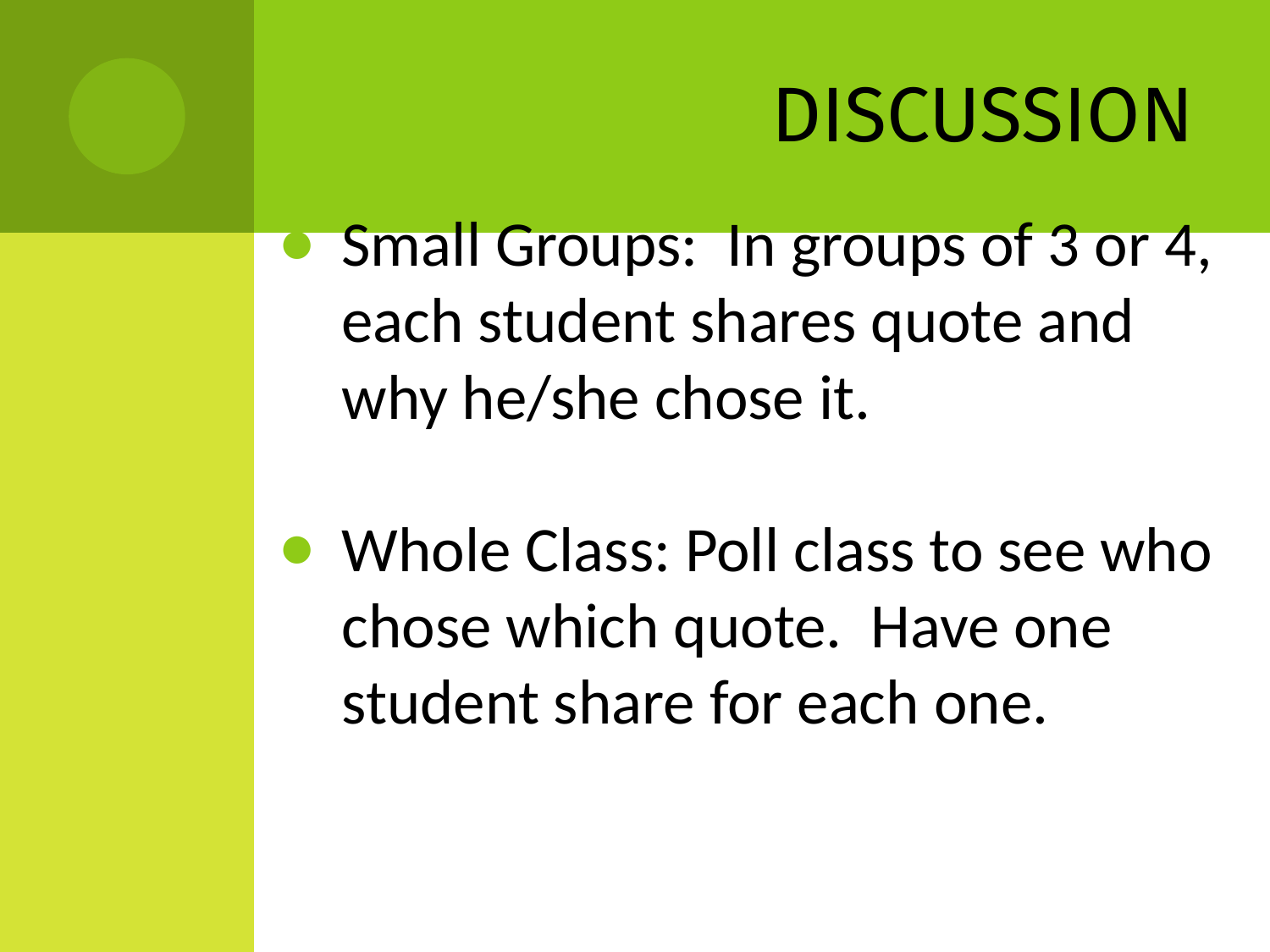

# Discussion
Small Groups:  In groups of 3 or 4, each student shares quote and why he/she chose it.

Whole Class: Poll class to see who chose which quote.  Have one student share for each one.